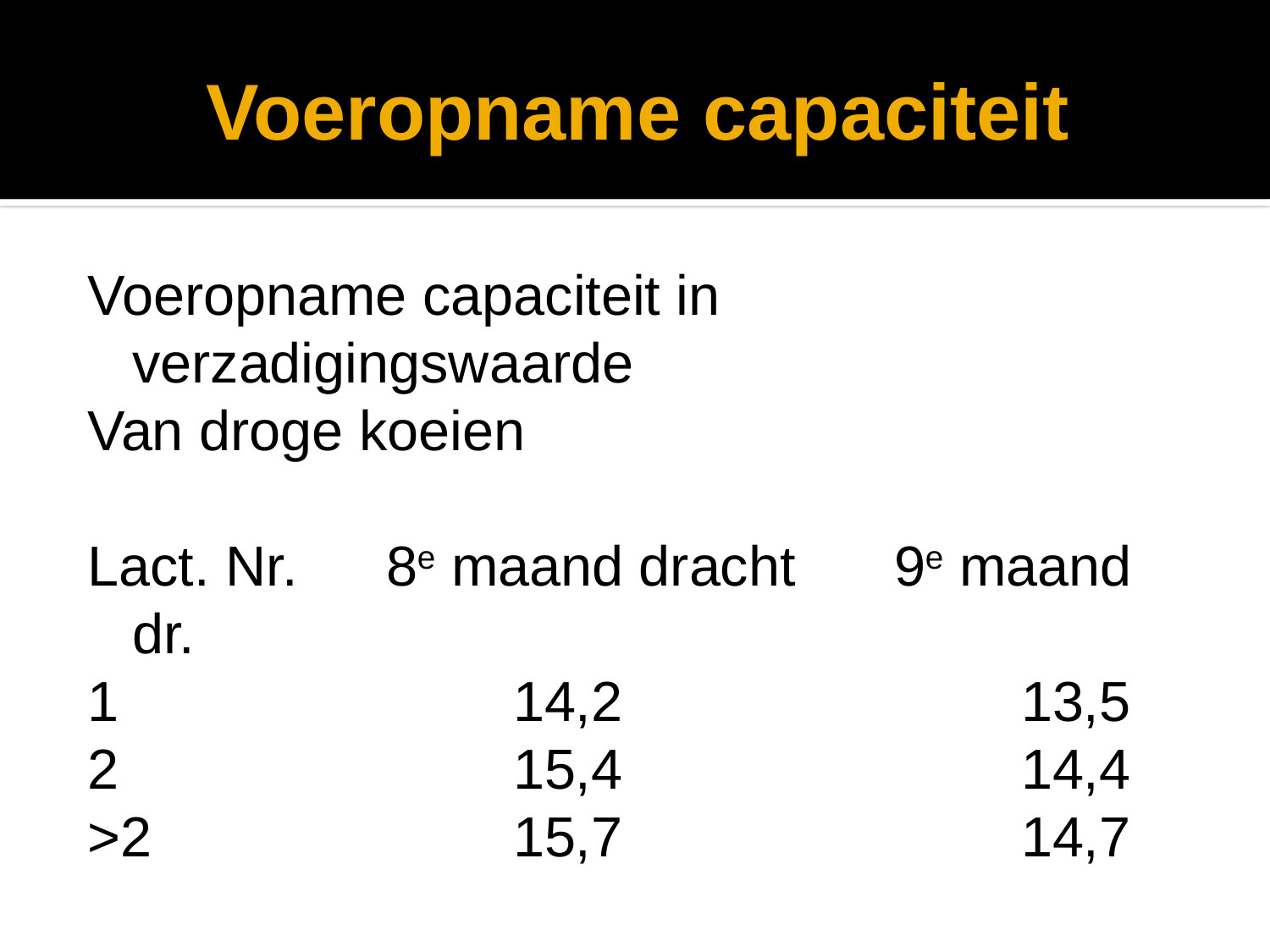

# Voeropname capaciteit
Voeropname capaciteit in verzadigingswaarde
Van droge koeien

Lact. Nr.	8e maand dracht	9e maand dr.
1				14,2				13,5
2				15,4				14,4
>2			15,7				14,7